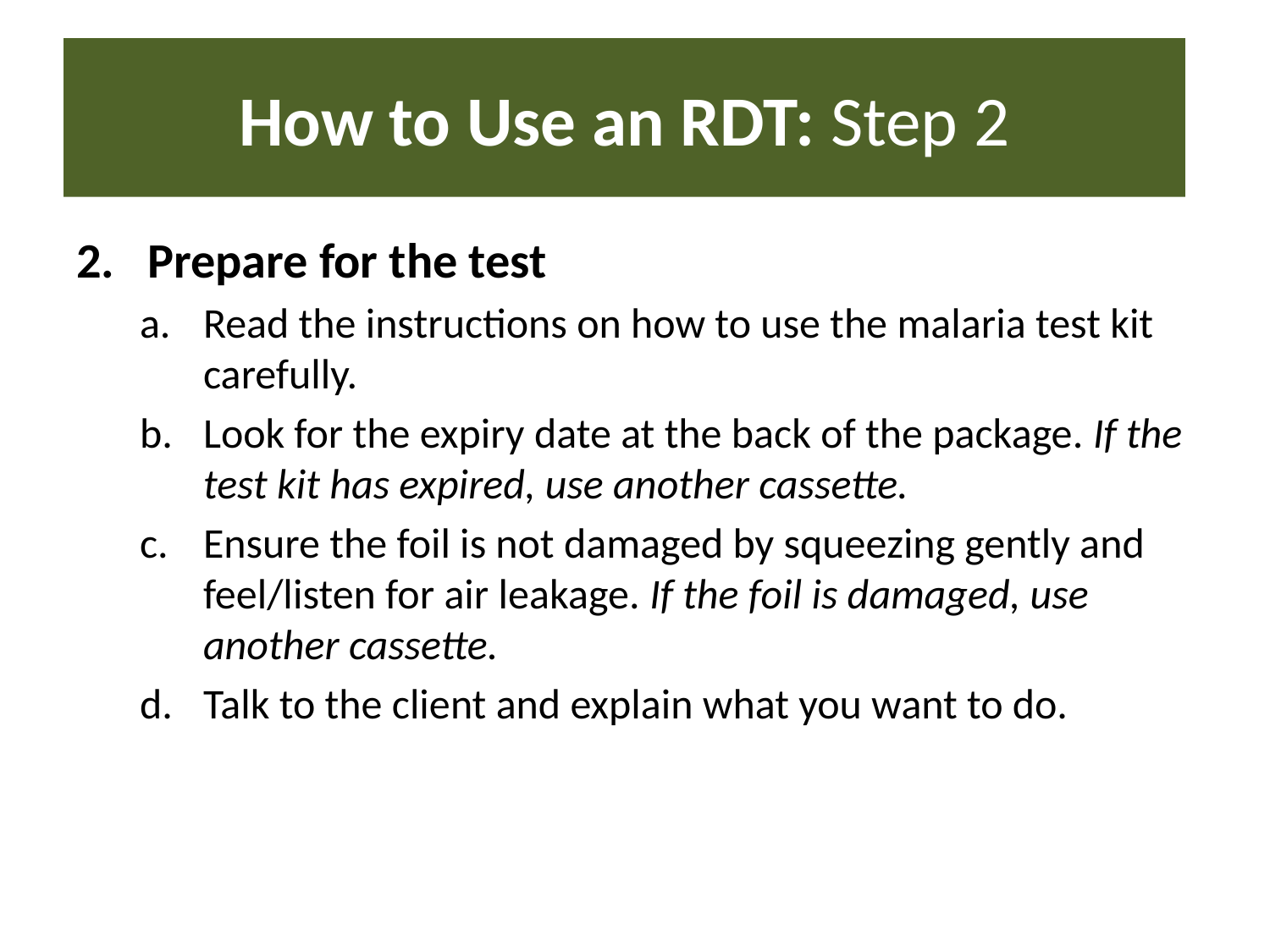

# How to Use an RDT: Step 2
Prepare for the test
Read the instructions on how to use the malaria test kit carefully.
Look for the expiry date at the back of the package. If the test kit has expired, use another cassette.
Ensure the foil is not damaged by squeezing gently and feel/listen for air leakage. If the foil is damaged, use another cassette.
Talk to the client and explain what you want to do.